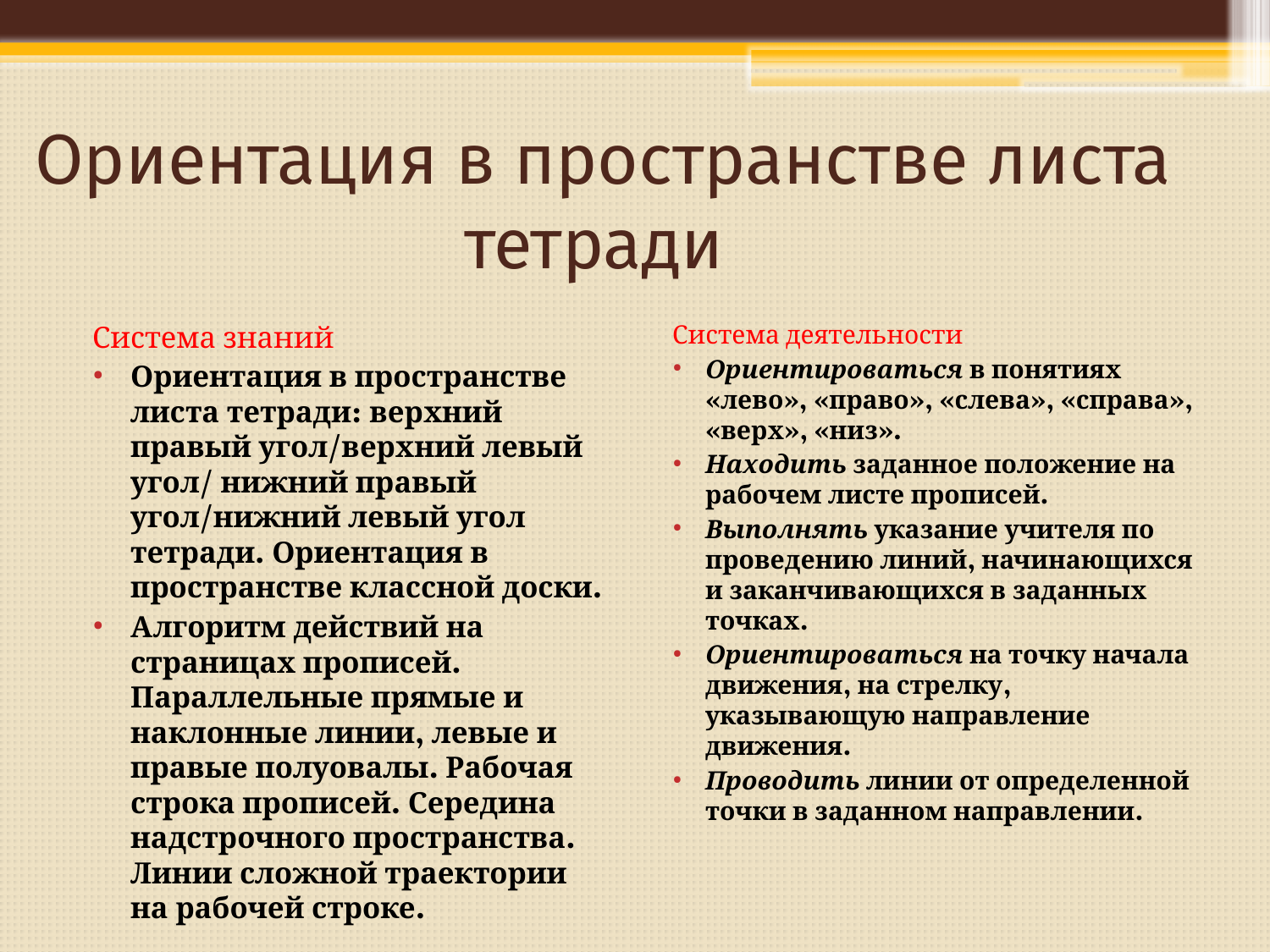

# Ориентация в пространстве листа тетради
Система знаний
Ориентация в пространстве листа тетради: верхний правый угол/верхний левый угол/ нижний правый угол/нижний левый угол тетради. Ориентация в пространстве классной доски.
Алгоритм действий на страницах прописей. Параллельные прямые и наклонные линии, левые и правые полуовалы. Рабочая строка прописей. Середина надстрочного пространства. Линии сложной траектории на рабочей строке.

Система деятельности
Ориентироваться в понятиях «лево», «право», «слева», «справа», «верх», «низ».
Находить заданное положение на рабочем листе прописей.
Выполнять указание учителя по проведению линий, начинающихся и заканчивающихся в заданных точках.
Ориентироваться на точку начала движения, на стрелку, указывающую направление движения.
Проводить линии от определенной точки в заданном направлении.